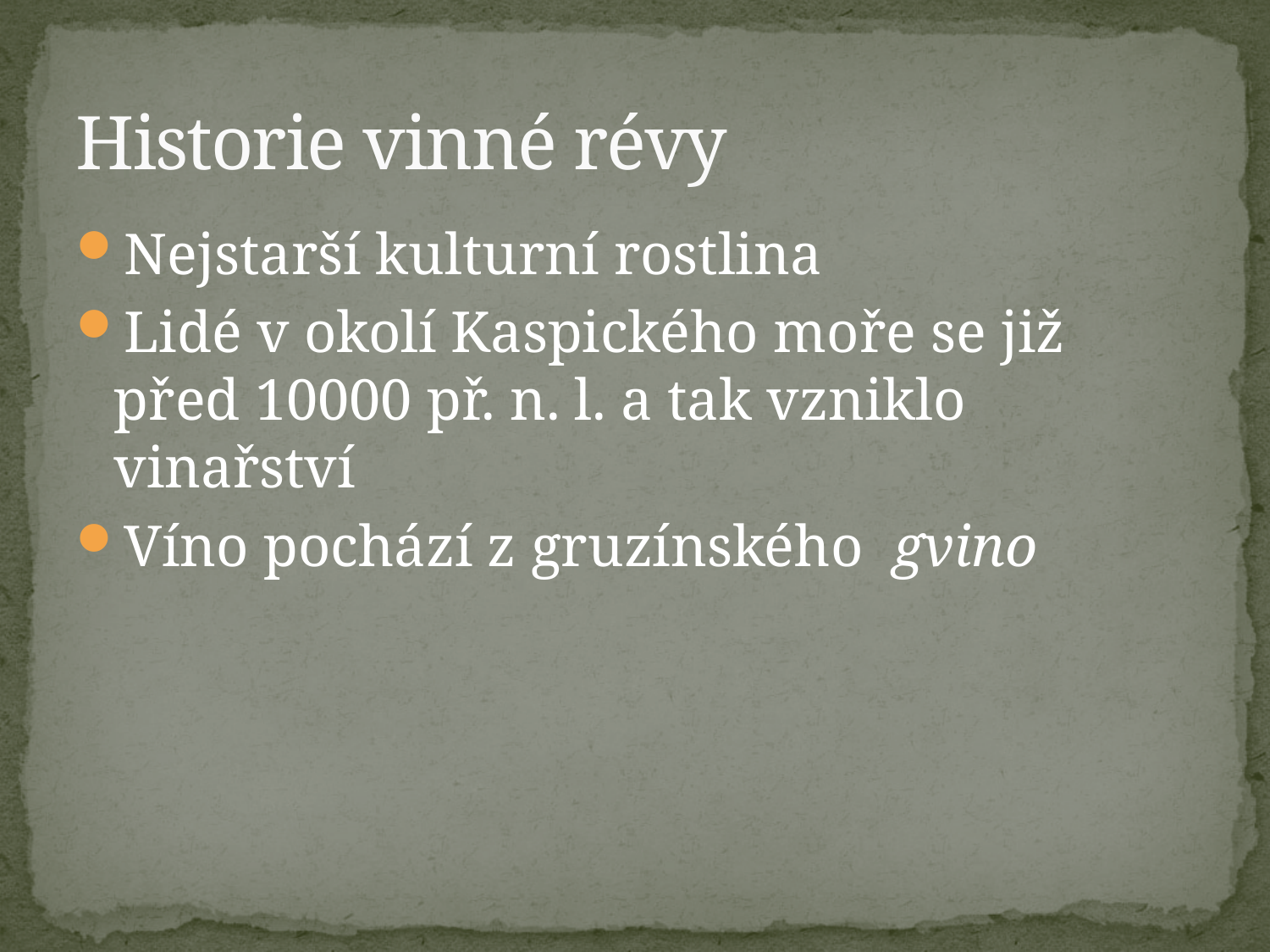

# Historie vinné révy
Nejstarší kulturní rostlina
Lidé v okolí Kaspického moře se již před 10000 př. n. l. a tak vzniklo vinařství
Víno pochází z gruzínského  gvino